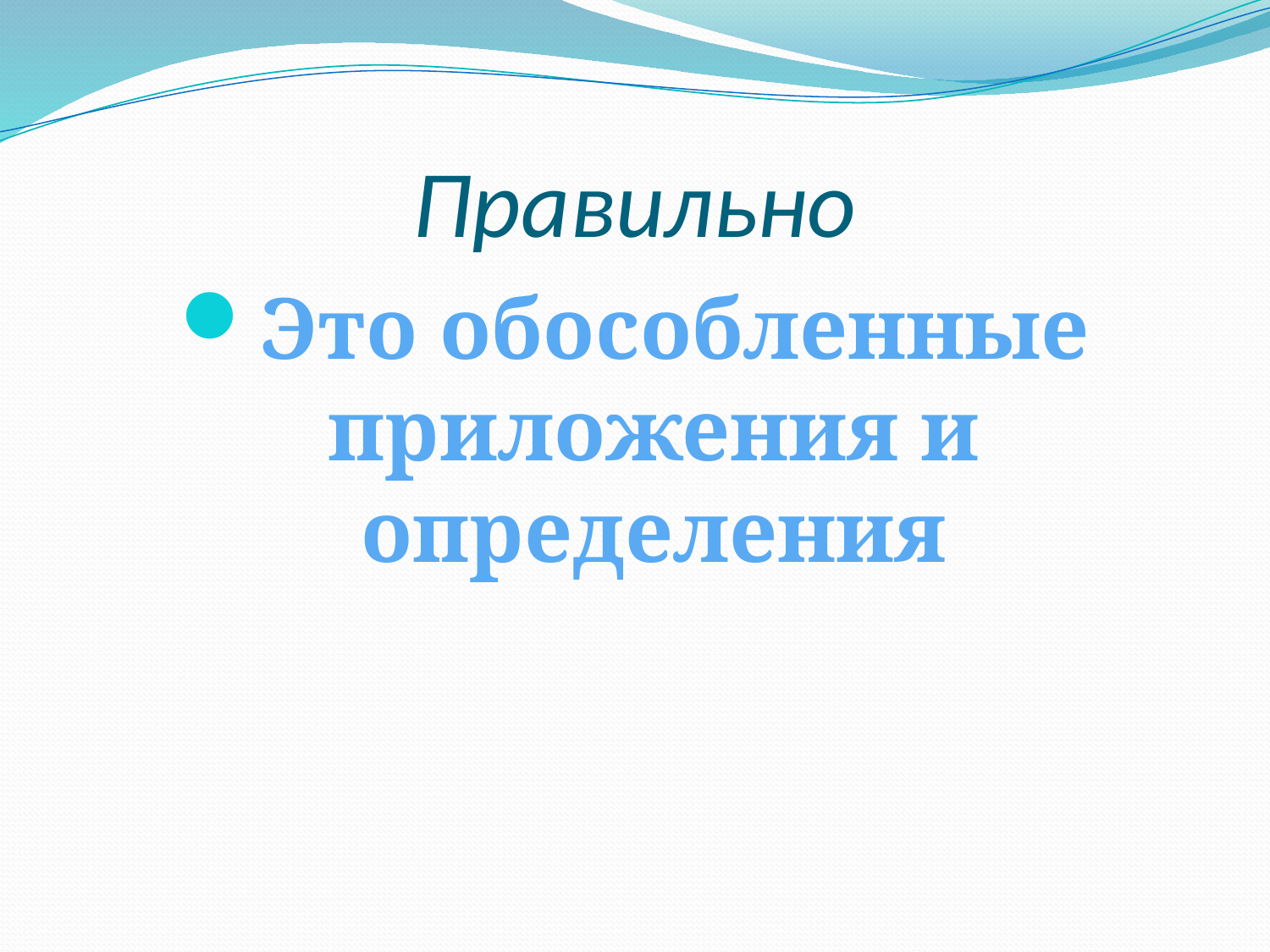

# Правильно
Это обособленные приложения и определения